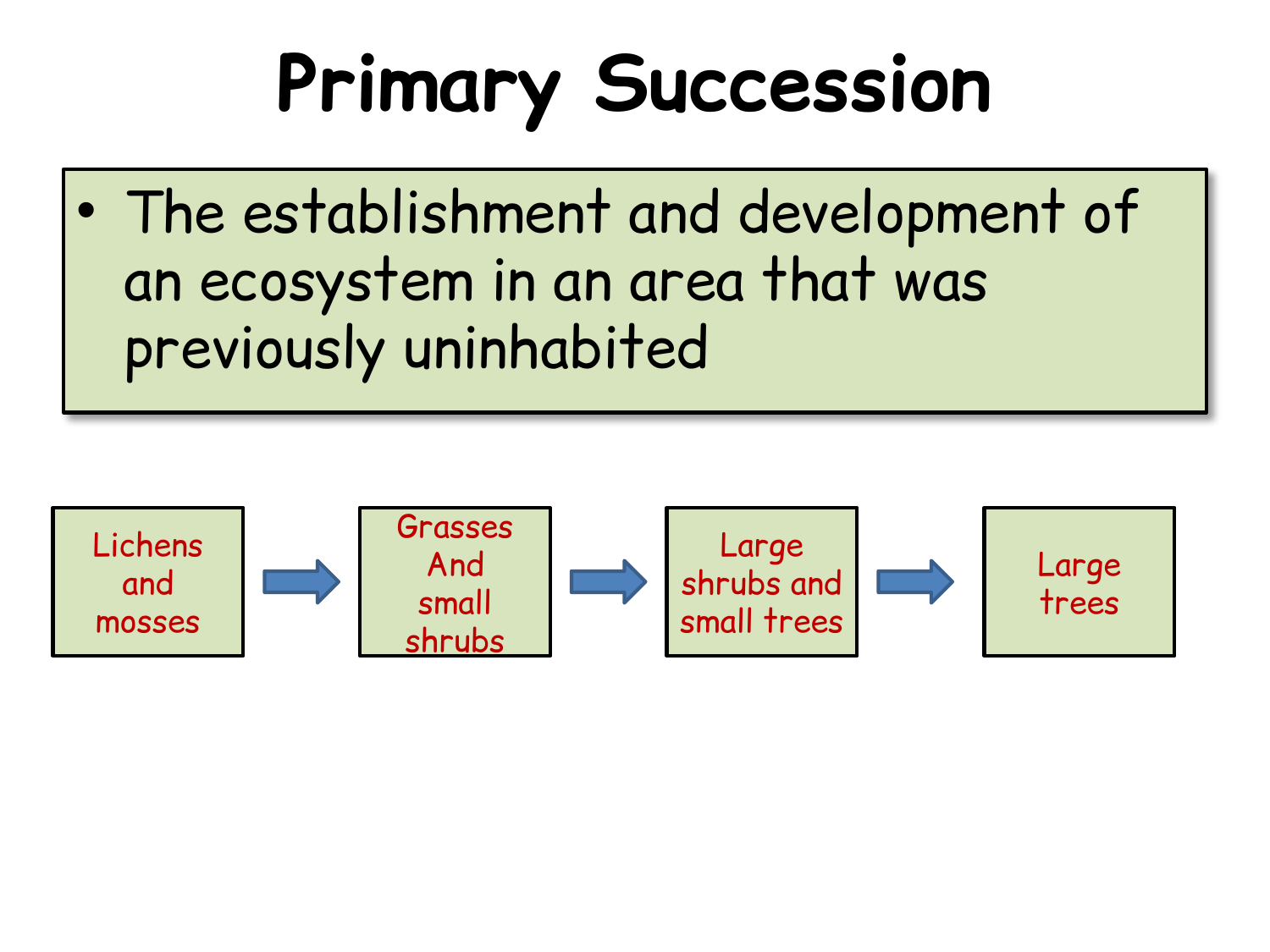

# Primary Succession
The establishment and development of an ecosystem in an area that was previously uninhabited
Lichens
and
mosses
Grasses
And
small shrubs
Large shrubs and
small trees
Large trees